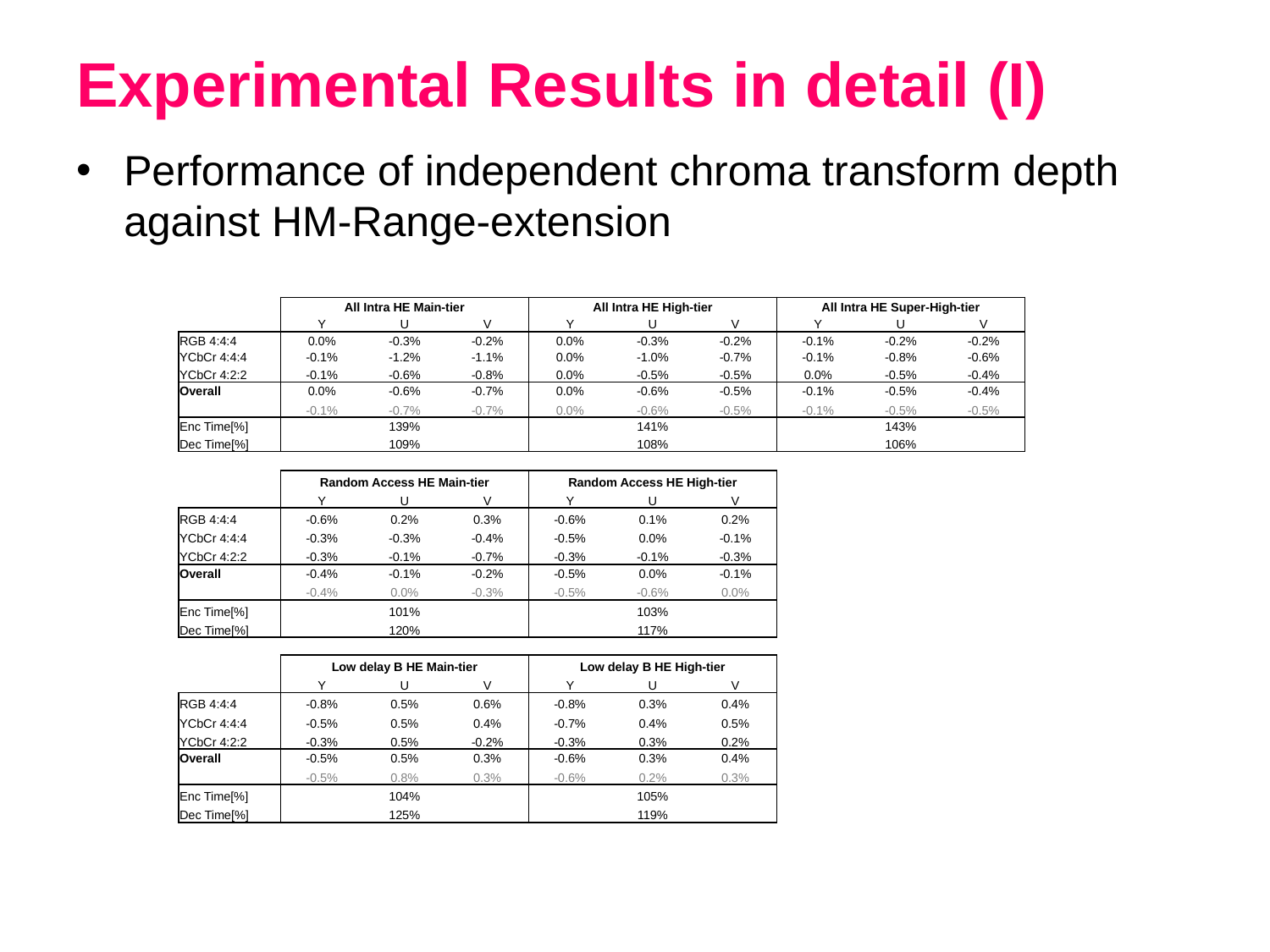

Experimental Results in detail (I)
Performance of independent chroma transform depth against HM-Range-extension
|  | All Intra HE Main-tier |  |  | All Intra HE High-tier |  |  | All Intra HE Super-High-tier |  |  |
| --- | --- | --- | --- | --- | --- | --- | --- | --- | --- |
|  | Y | U | V | Y | U | V | Y | U | V |
| RGB 4:4:4 | 0.0% | -0.3% | -0.2% | 0.0% | -0.3% | -0.2% | -0.1% | -0.2% | -0.2% |
| YCbCr 4:4:4 | -0.1% | -1.2% | -1.1% | 0.0% | -1.0% | -0.7% | -0.1% | -0.8% | -0.6% |
| YCbCr 4:2:2 | -0.1% | -0.6% | -0.8% | 0.0% | -0.5% | -0.5% | 0.0% | -0.5% | -0.4% |
| Overall | 0.0% | -0.6% | -0.7% | 0.0% | -0.6% | -0.5% | -0.1% | -0.5% | -0.4% |
|  | -0.1% | -0.7% | -0.7% | 0.0% | -0.6% | -0.5% | -0.1% | -0.5% | -0.5% |
| Enc Time[%] | 139% |  |  | 141% |  |  | 143% |  |  |
| Dec Time[%] | 109% |  |  | 108% |  |  | 106% |  |  |
|  |  |  |  |  |  |  |  |  |  |
|  | Random Access HE Main-tier |  |  | Random Access HE High-tier |  |  |  |  |  |
|  | Y | U | V | Y | U | V |  |  |  |
| RGB 4:4:4 | -0.6% | 0.2% | 0.3% | -0.6% | 0.1% | 0.2% |  |  |  |
| YCbCr 4:4:4 | -0.3% | -0.3% | -0.4% | -0.5% | 0.0% | -0.1% |  |  |  |
| YCbCr 4:2:2 | -0.3% | -0.1% | -0.7% | -0.3% | -0.1% | -0.3% |  |  |  |
| Overall | -0.4% | -0.1% | -0.2% | -0.5% | 0.0% | -0.1% |  |  |  |
|  | -0.4% | 0.0% | -0.3% | -0.5% | -0.6% | 0.0% |  |  |  |
| Enc Time[%] | 101% |  |  | 103% |  |  |  |  |  |
| Dec Time[%] | 120% |  |  | 117% |  |  |  |  |  |
|  |  |  |  |  |  |  |  |  |  |
|  | Low delay B HE Main-tier |  |  | Low delay B HE High-tier |  |  |  |  |  |
|  | Y | U | V | Y | U | V |  |  |  |
| RGB 4:4:4 | -0.8% | 0.5% | 0.6% | -0.8% | 0.3% | 0.4% |  |  |  |
| YCbCr 4:4:4 | -0.5% | 0.5% | 0.4% | -0.7% | 0.4% | 0.5% |  |  |  |
| YCbCr 4:2:2 | -0.3% | 0.5% | -0.2% | -0.3% | 0.3% | 0.2% |  |  |  |
| Overall | -0.5% | 0.5% | 0.3% | -0.6% | 0.3% | 0.4% |  |  |  |
|  | -0.5% | 0.8% | 0.3% | -0.6% | 0.2% | 0.3% |  |  |  |
| Enc Time[%] | 104% |  |  | 105% |  |  |  |  |  |
| Dec Time[%] | 125% |  |  | 119% |  |  |  |  |  |